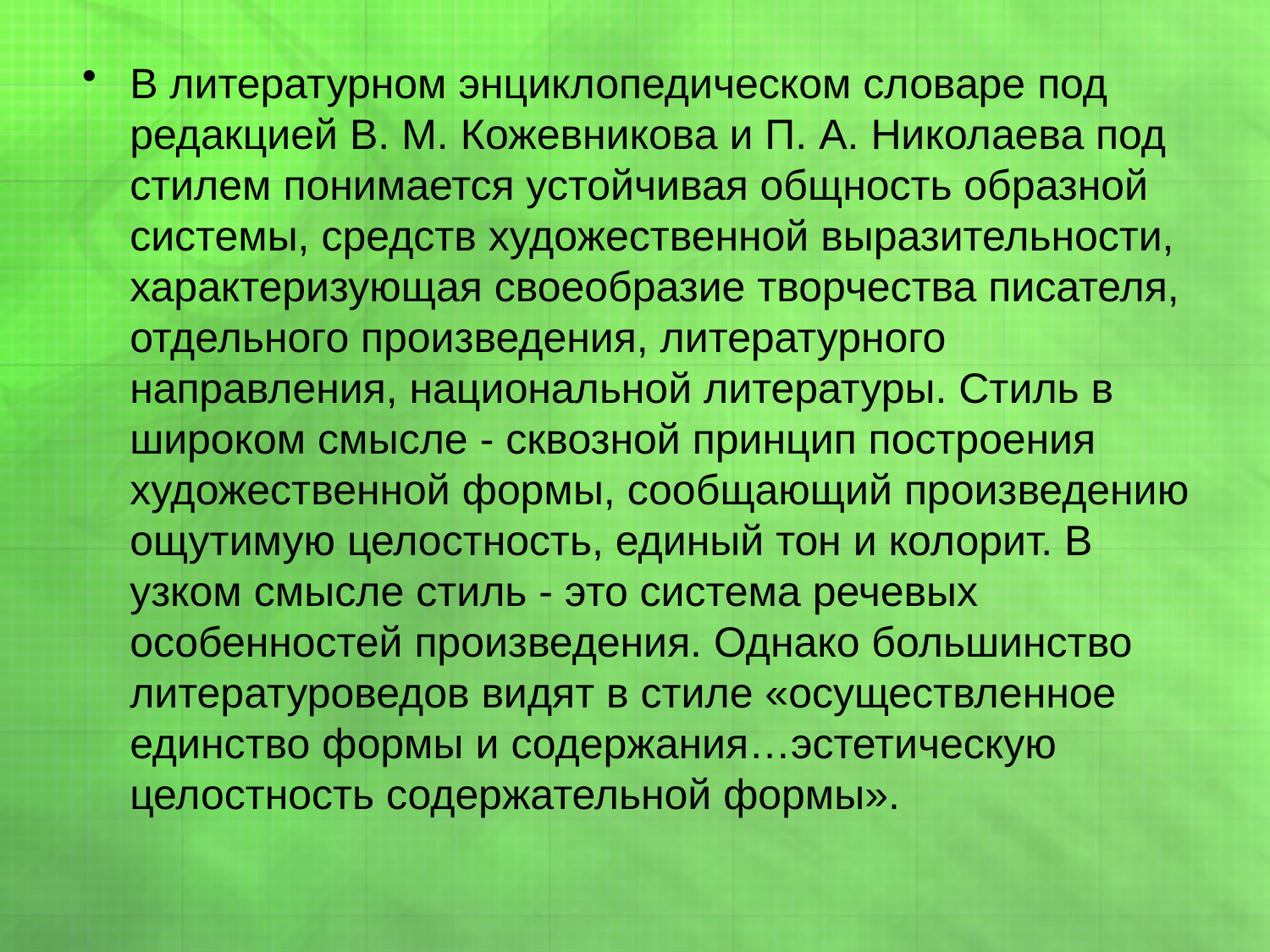

#
В литературном энциклопедическом словаре под редакцией В. М. Кожевникова и П. А. Николаева под стилем понимается устойчивая общность образной системы, средств художественной выразительности, характеризующая своеобразие творчества писателя, отдельного произведения, литературного направления, национальной литературы. Стиль в широком смысле - сквозной принцип построения художественной формы, сообщающий произведению ощутимую целостность, единый тон и колорит. В узком смысле стиль - это система речевых особенностей произведения. Однако большинство литературоведов видят в стиле «осуществленное единство формы и содержания…эстетическую целостность содержательной формы».